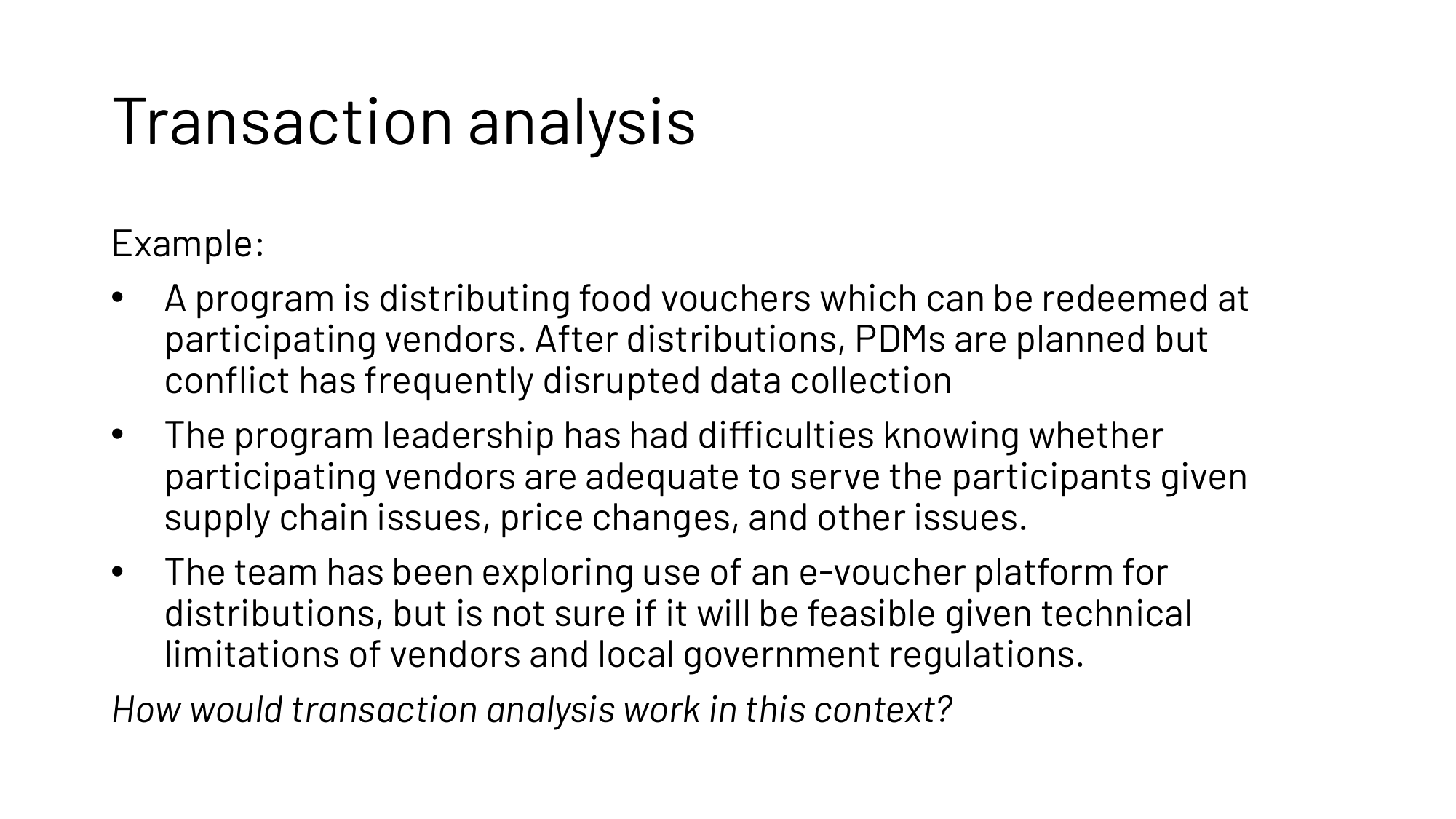

# Transaction analysis
Example:
A program is distributing food vouchers which can be redeemed at participating vendors. After distributions, PDMs are planned but conflict has frequently disrupted data collection
The program leadership has had difficulties knowing whether participating vendors are adequate to serve the participants given supply chain issues, price changes, and other issues.
The team has been exploring use of an e-voucher platform for distributions, but is not sure if it will be feasible given technical limitations of vendors and local government regulations.
How would transaction analysis work in this context?